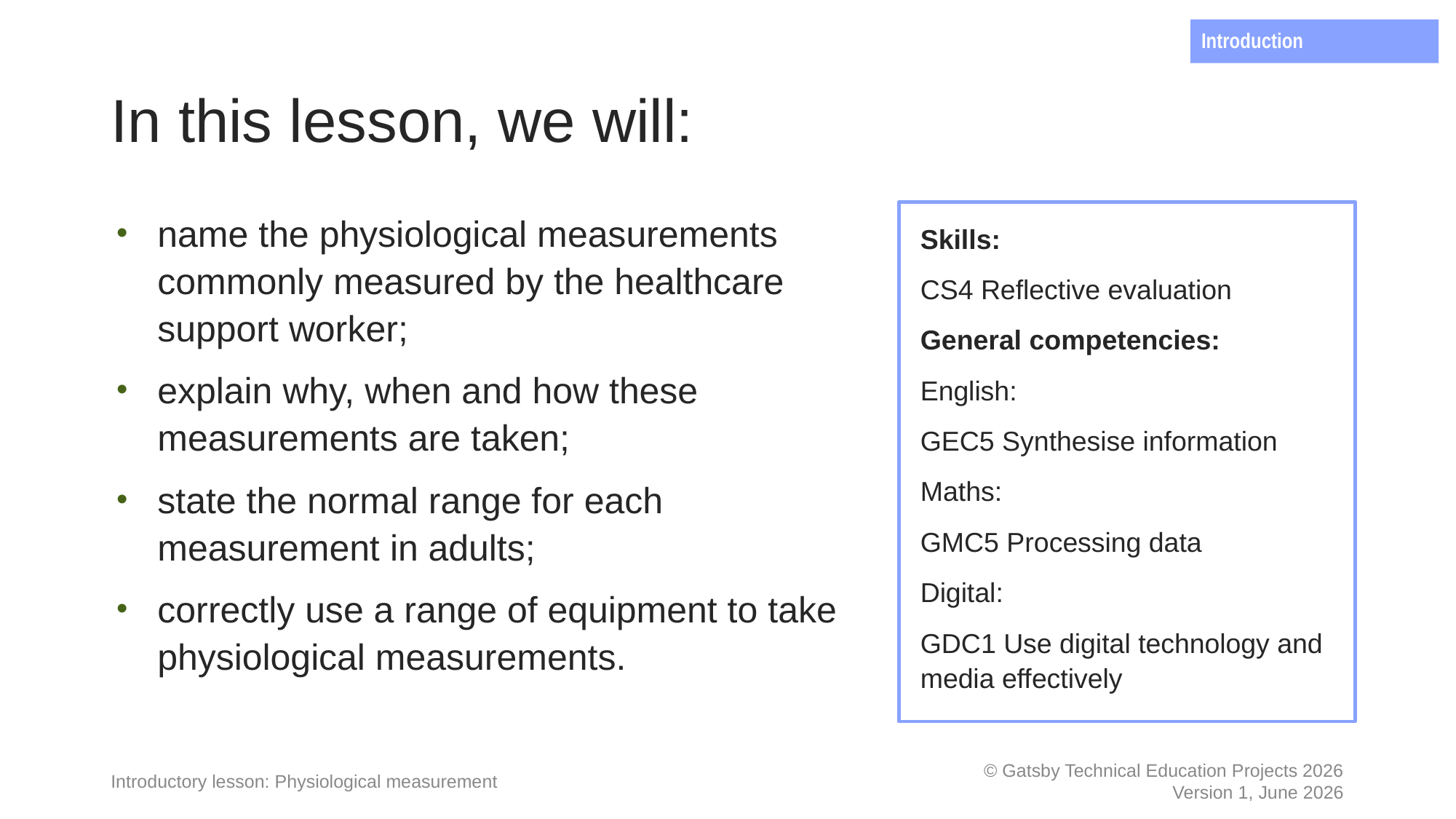

Introduction
# In this lesson, we will:
name the physiological measurements commonly measured by the healthcare support worker;
explain why, when and how these measurements are taken;
state the normal range for each measurement in adults;
correctly use a range of equipment to take physiological measurements.
Skills:
CS4 Reflective evaluation
General competencies:
English:
GEC5 Synthesise information
Maths:
GMC5 Processing data
Digital:
GDC1 Use digital technology and media effectively